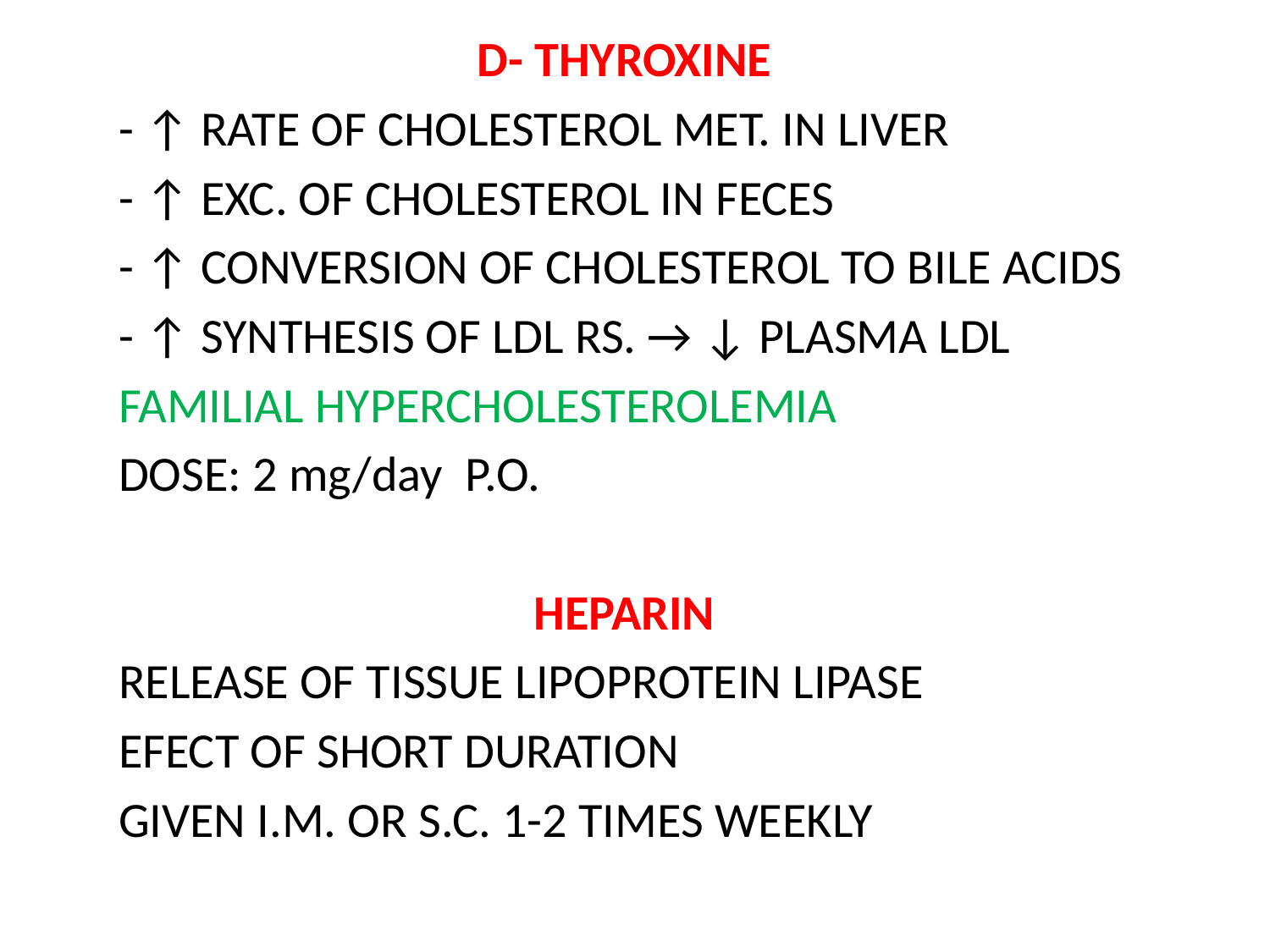

D- THYROXINE
- ↑ RATE OF CHOLESTEROL MET. IN LIVER
- ↑ EXC. OF CHOLESTEROL IN FECES
- ↑ CONVERSION OF CHOLESTEROL TO BILE ACIDS
- ↑ SYNTHESIS OF LDL RS. → ↓ PLASMA LDL
FAMILIAL HYPERCHOLESTEROLEMIA
DOSE: 2 mg/day  P.O.

HEPARIN
RELEASE OF TISSUE LIPOPROTEIN LIPASE
EFECT OF SHORT DURATION
GIVEN I.M. OR S.C. 1-2 TIMES WEEKLY